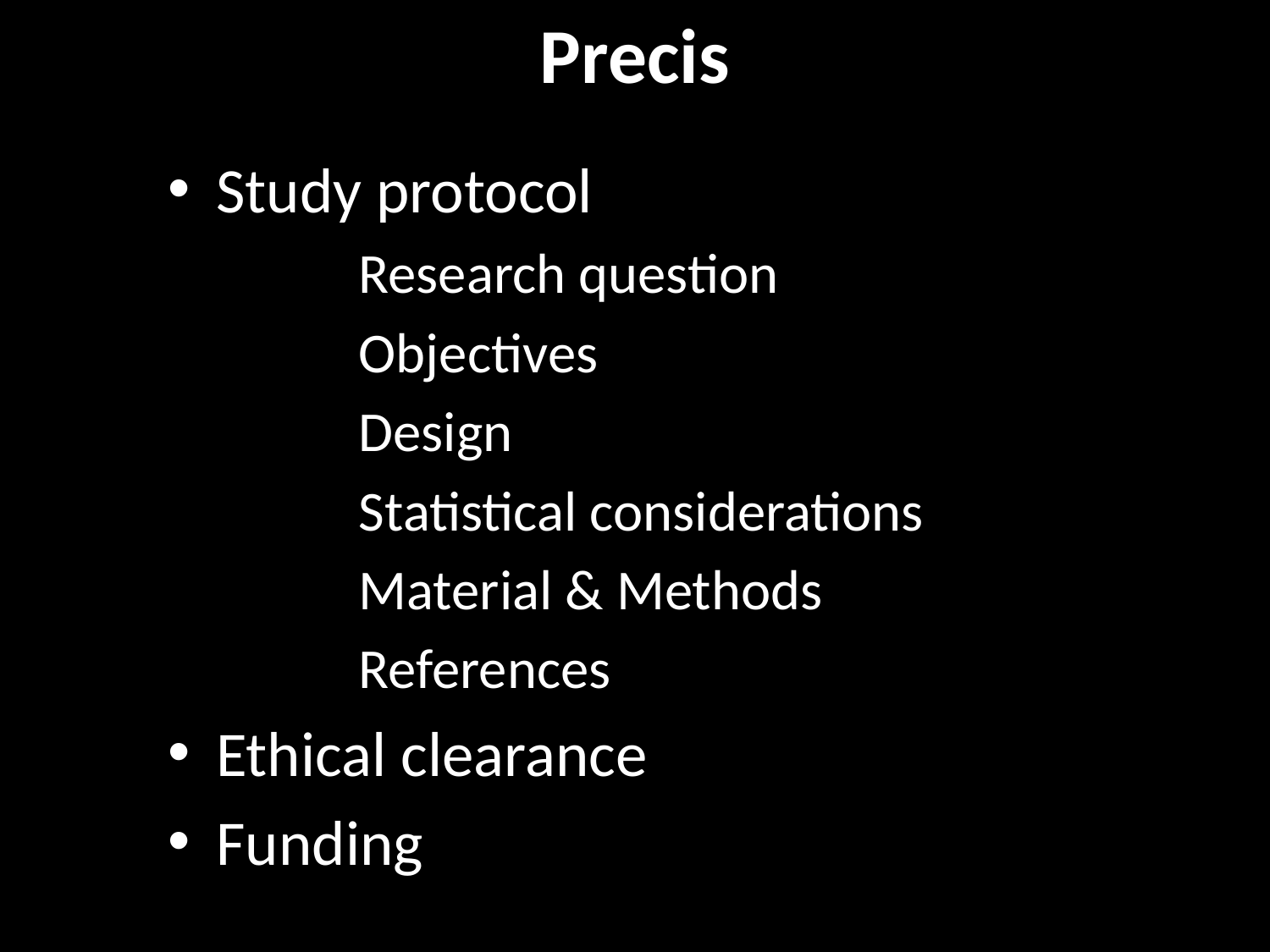

# Precis
Study protocol
	Research question
	Objectives
	Design
	Statistical considerations
	Material & Methods
	References
Ethical clearance
Funding